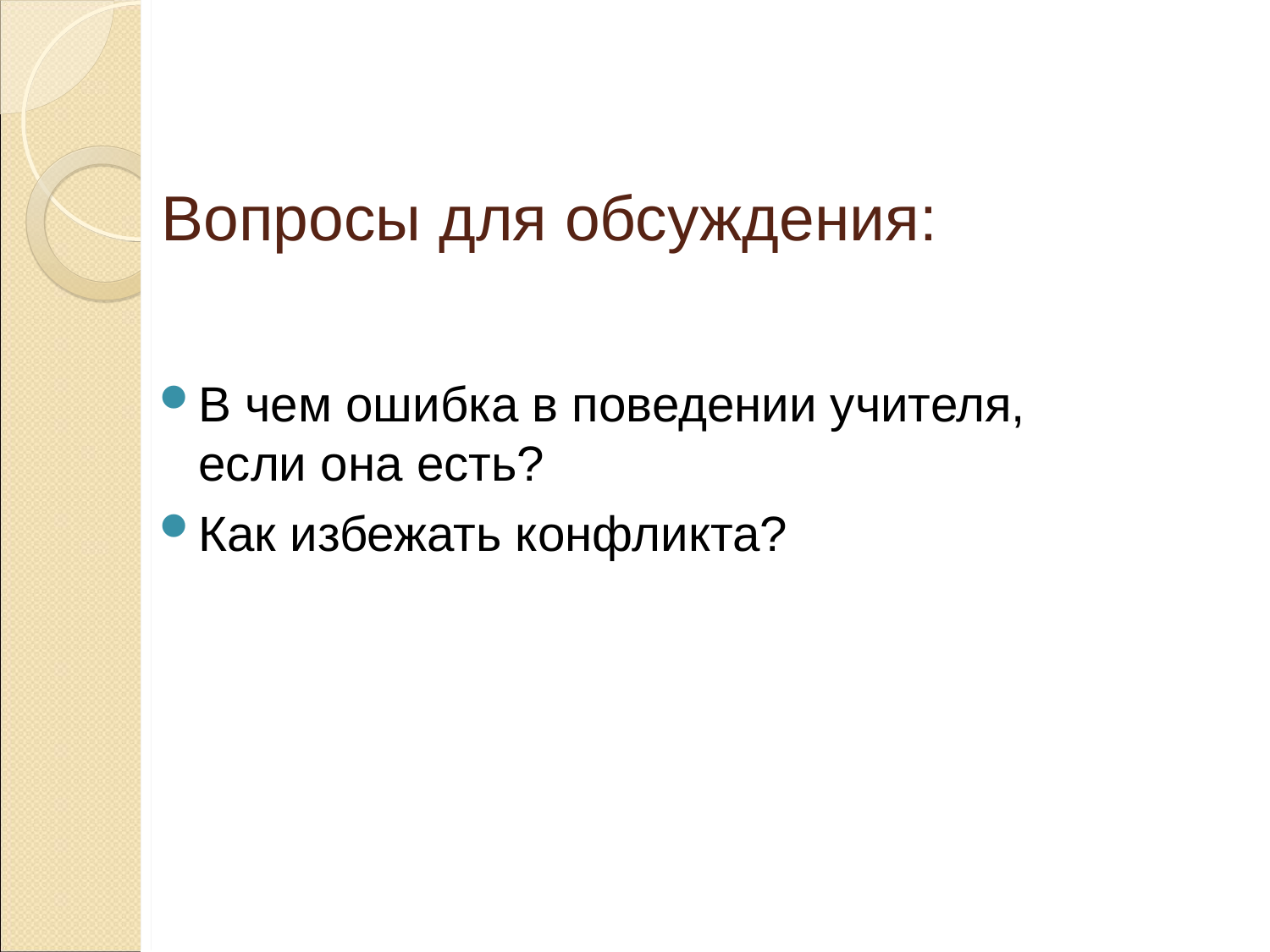

# Вопросы для обсуждения:
В чем ошибка в поведении учителя, если она есть?
Как избежать конфликта?